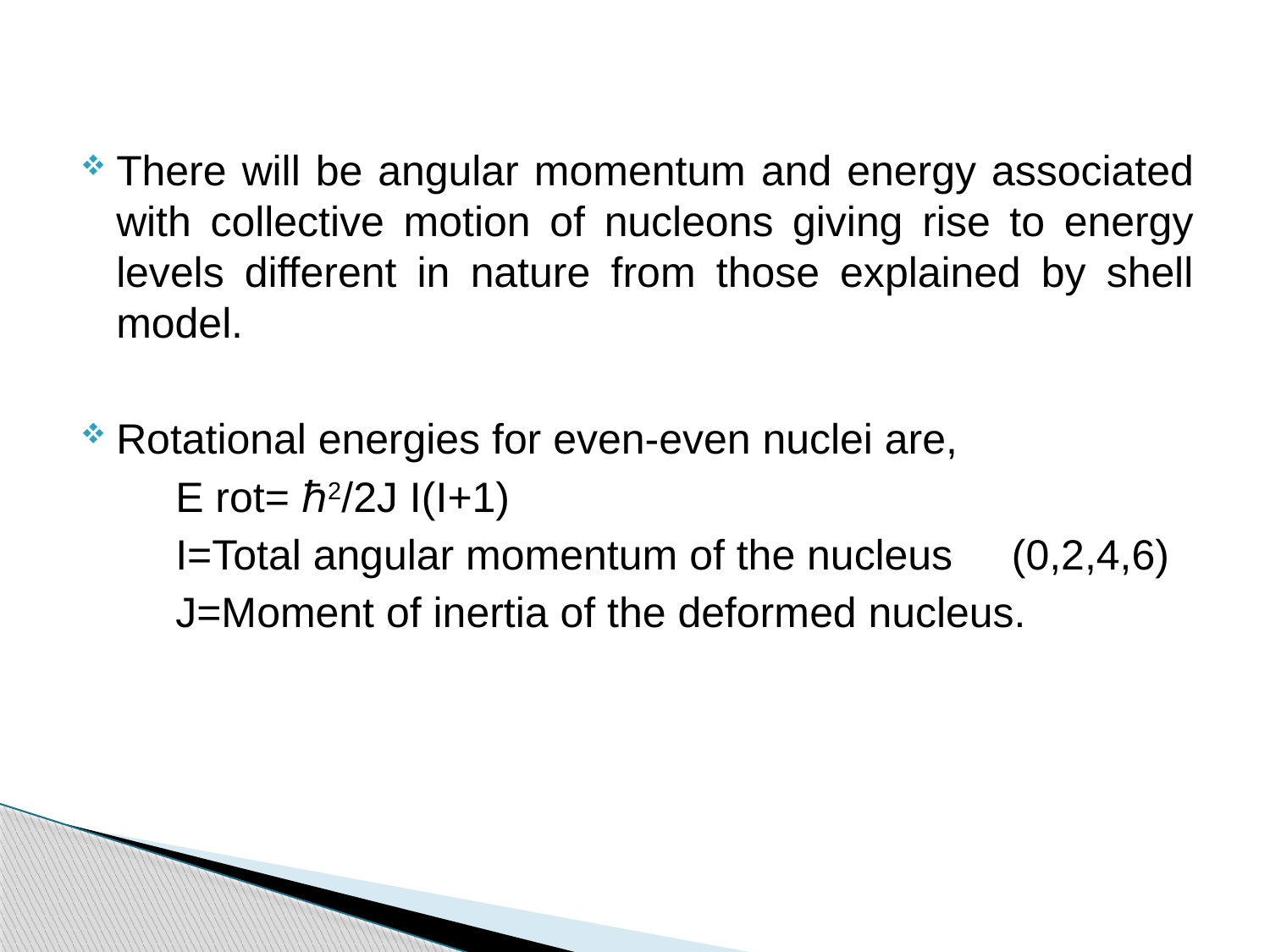

There will be angular momentum and energy associated with collective motion of nucleons giving rise to energy levels different in nature from those explained by shell model.

Rotational energies for even-even nuclei are,
        E rot= ℏ2/2J I(I+1)
        I=Total angular momentum of the nucleus     (0,2,4,6)
        J=Moment of inertia of the deformed nucleus.